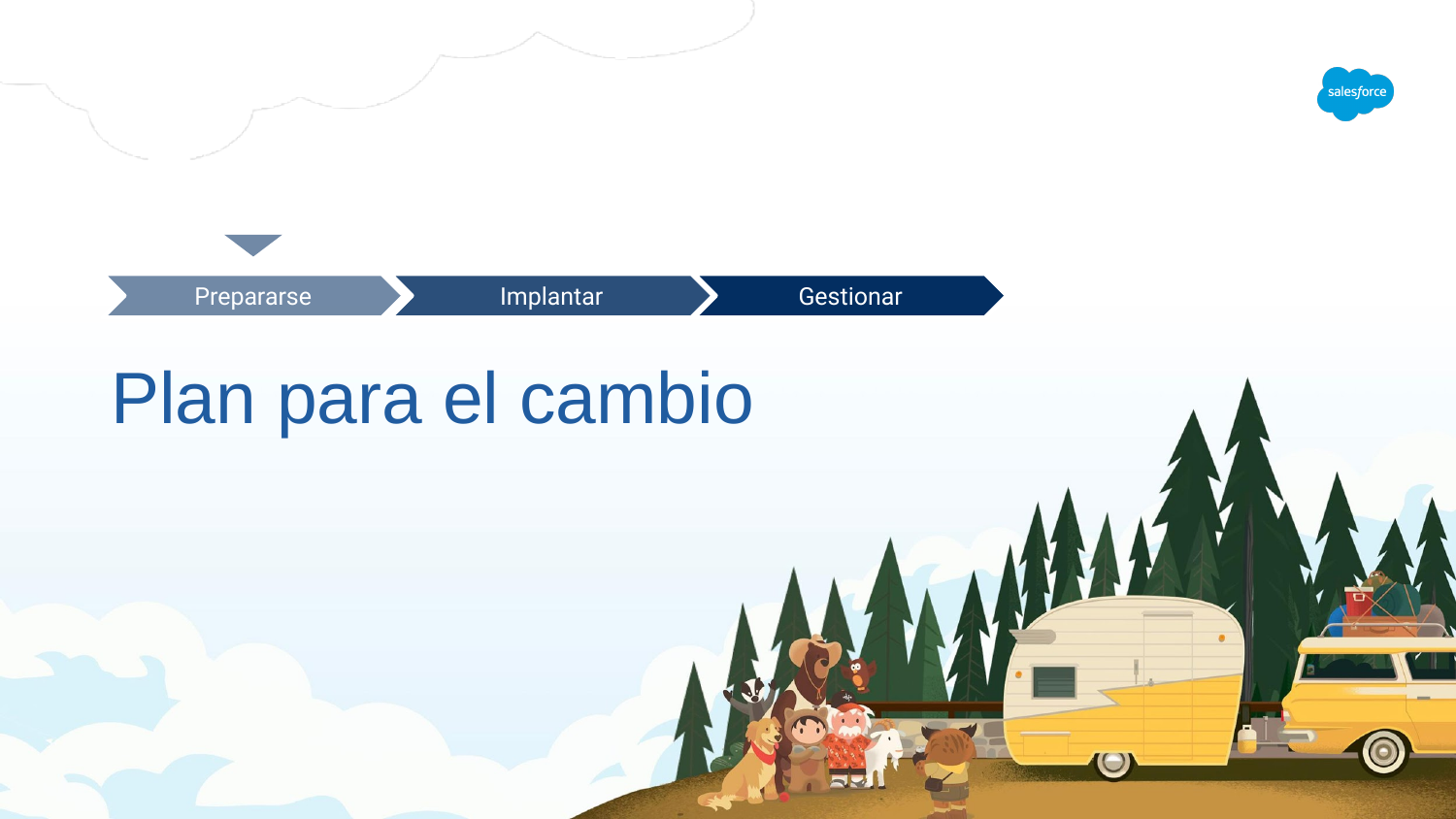

Prepararse
Implantar
Gestionar
# Plan para el cambio